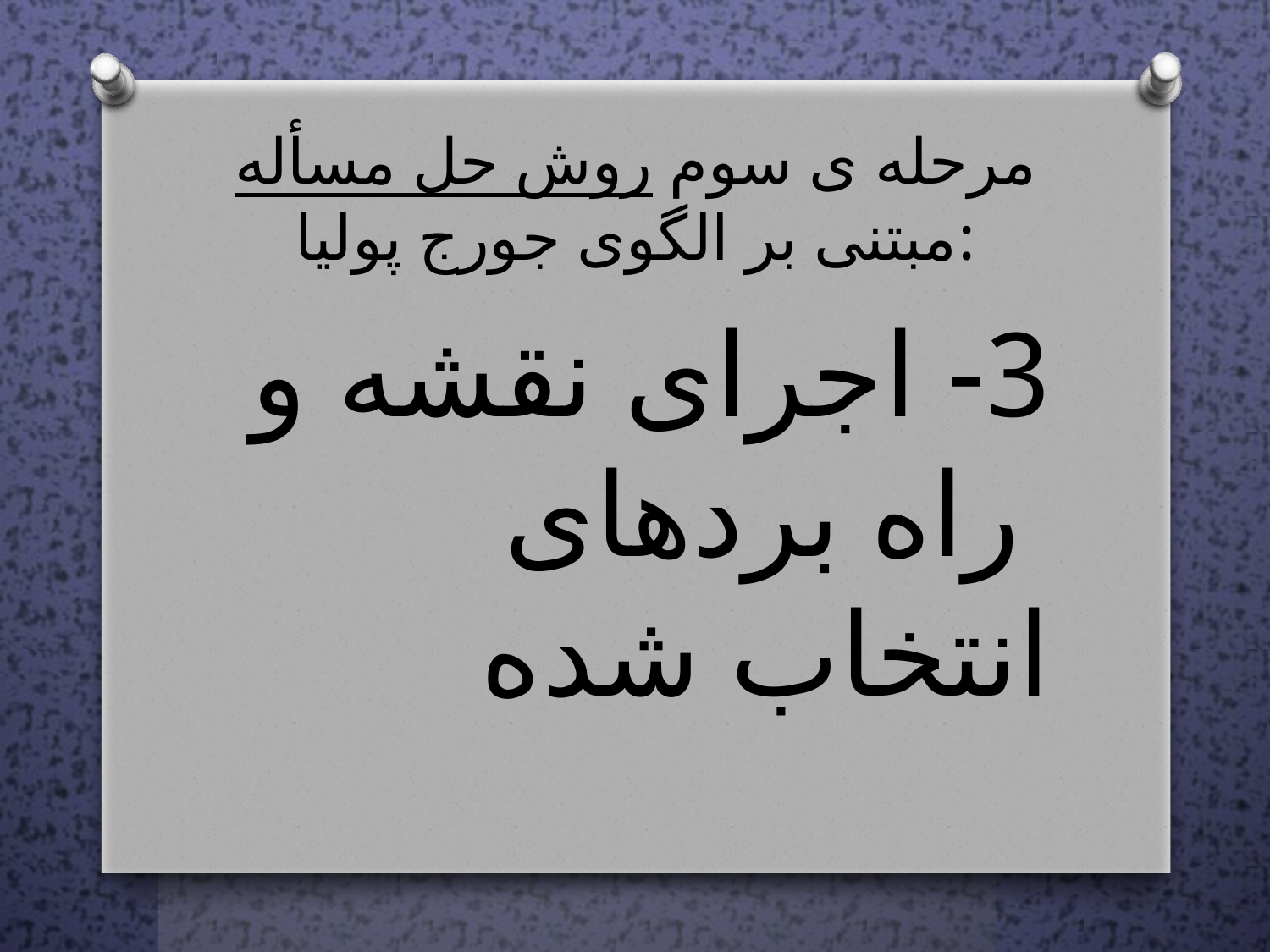

# مرحله ی سوم روش حل مسأله مبتنی بر الگوی جورج پولیا:
3- اجرای نقشه و   راه بردهای انتخاب شده